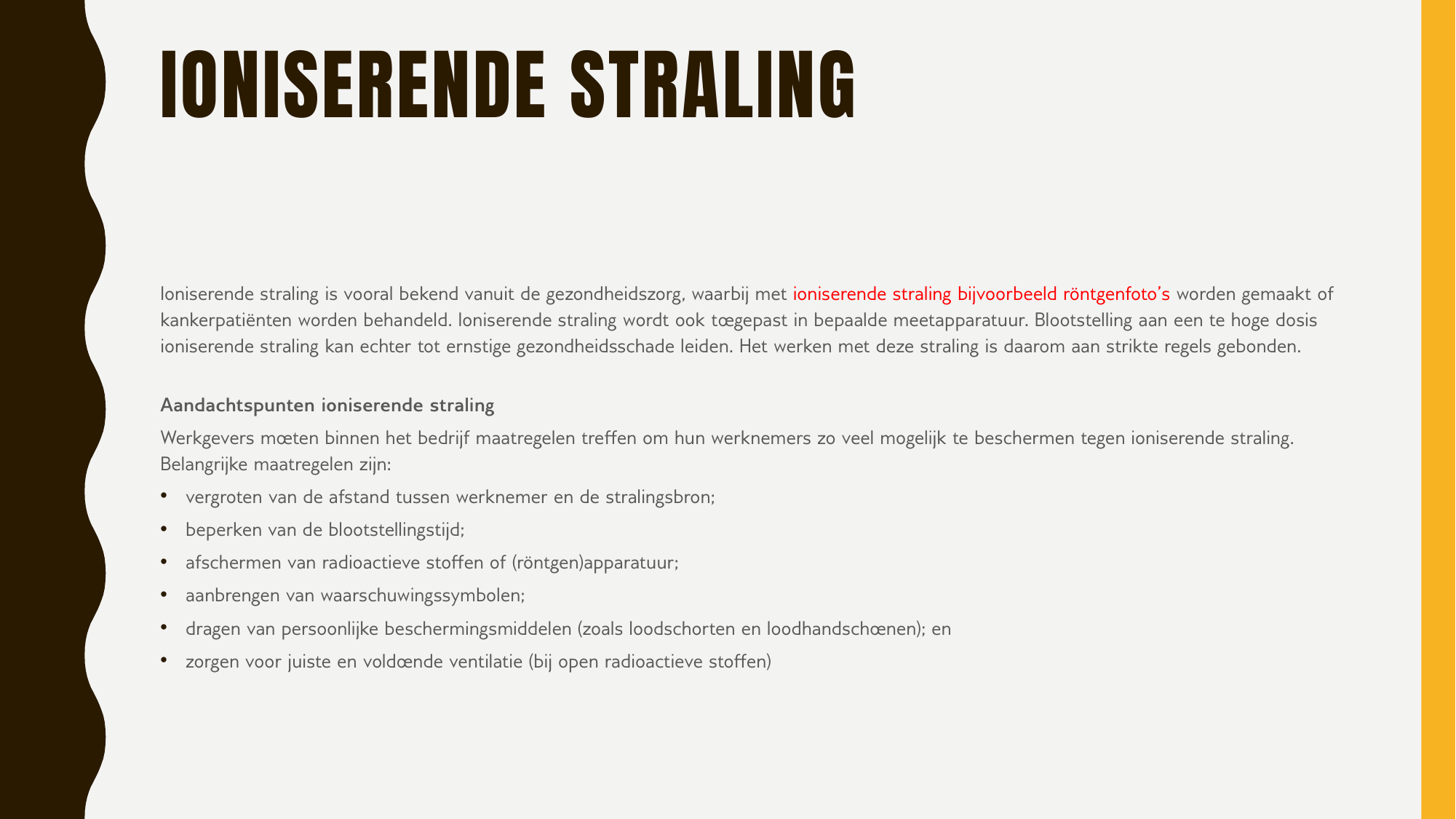

# Ioniserende straling
Ioniserende straling is vooral bekend vanuit de gezondheidszorg, waarbij met ioniserende straling bijvoorbeeld röntgenfoto’s worden gemaakt of kankerpatiënten worden behandeld. Ioniserende straling wordt ook toegepast in bepaalde meetapparatuur. Blootstelling aan een te hoge dosis ioniserende straling kan echter tot ernstige gezondheidsschade leiden. Het werken met deze straling is daarom aan strikte regels gebonden.
Aandachtspunten ioniserende straling
Werkgevers moeten binnen het bedrijf maatregelen treffen om hun werknemers zo veel mogelijk te beschermen tegen ioniserende straling. Belangrijke maatregelen zijn:
vergroten van de afstand tussen werknemer en de stralingsbron;
beperken van de blootstellingstijd;
afschermen van radioactieve stoffen of (röntgen)apparatuur;
aanbrengen van waarschuwingssymbolen;
dragen van persoonlijke beschermingsmiddelen (zoals loodschorten en loodhandschoenen); en
zorgen voor juiste en voldoende ventilatie (bij open radioactieve stoffen)